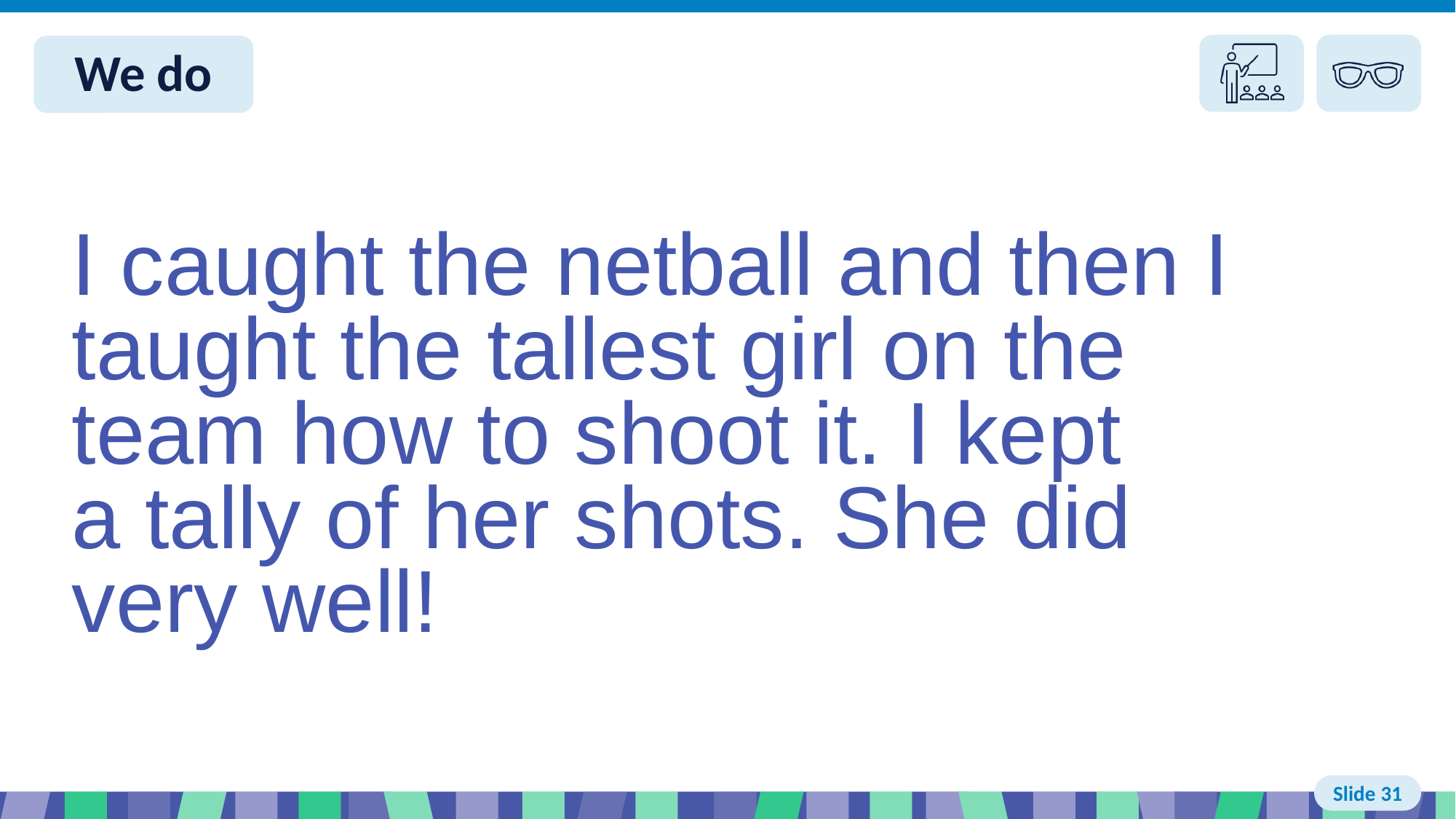

Slide 31 We do
I caught the netball and then I taught the tallest girl on the team how to shoot it. I kept
a tally of her shots. She did
very well!